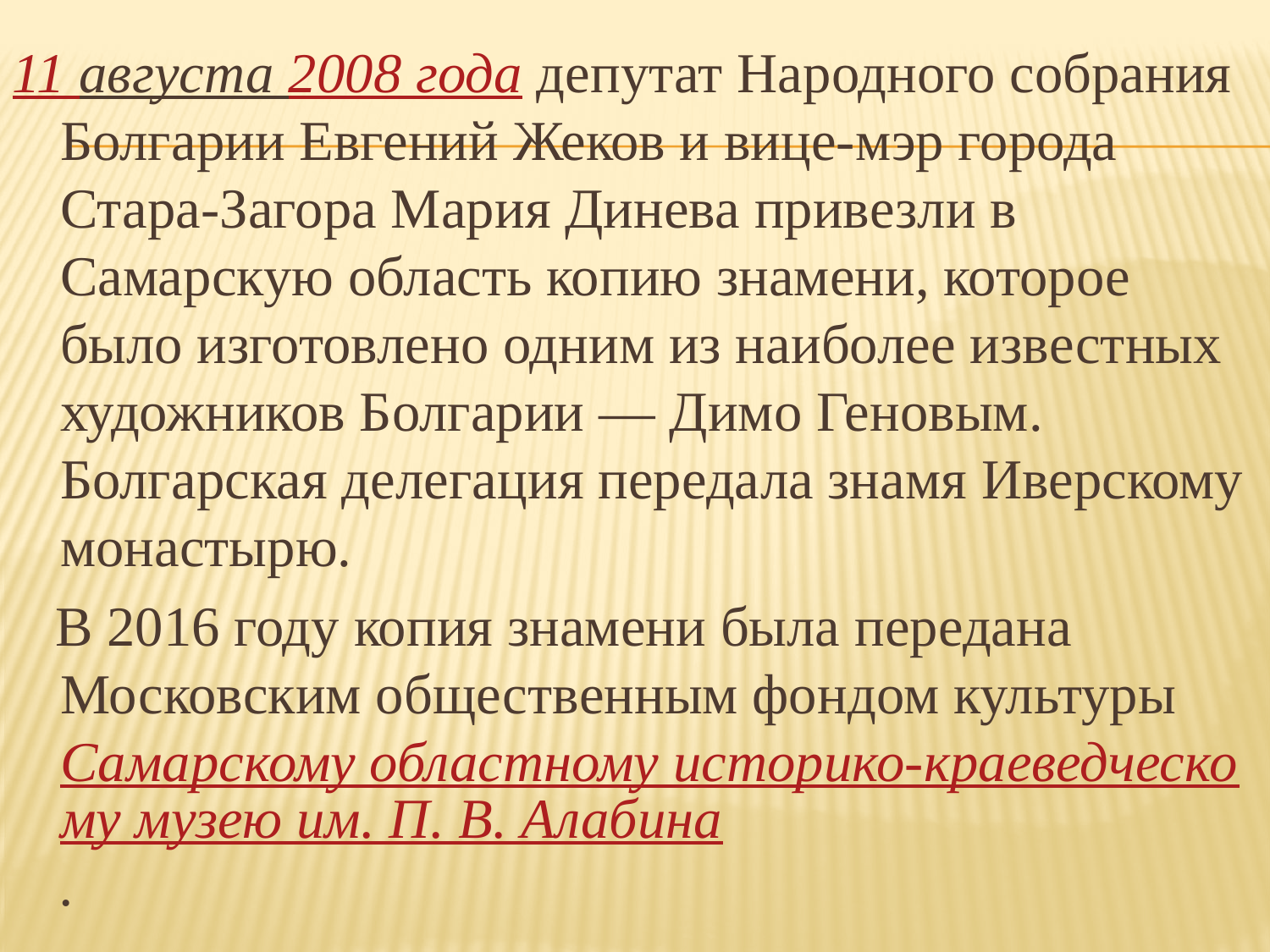

11 августа 2008 года депутат Народного собрания Болгарии Евгений Жеков и вице-мэр города Стара-Загора Мария Динева привезли в Самарскую область копию знамени, которое было изготовлено одним из наиболее известных художников Болгарии — Димо Геновым. Болгарская делегация передала знамя Иверскому монастырю.
   В 2016 году копия знамени была передана Московским общественным фондом культуры Самарскому областному историко-краеведческому музею им. П. В. Алабина.